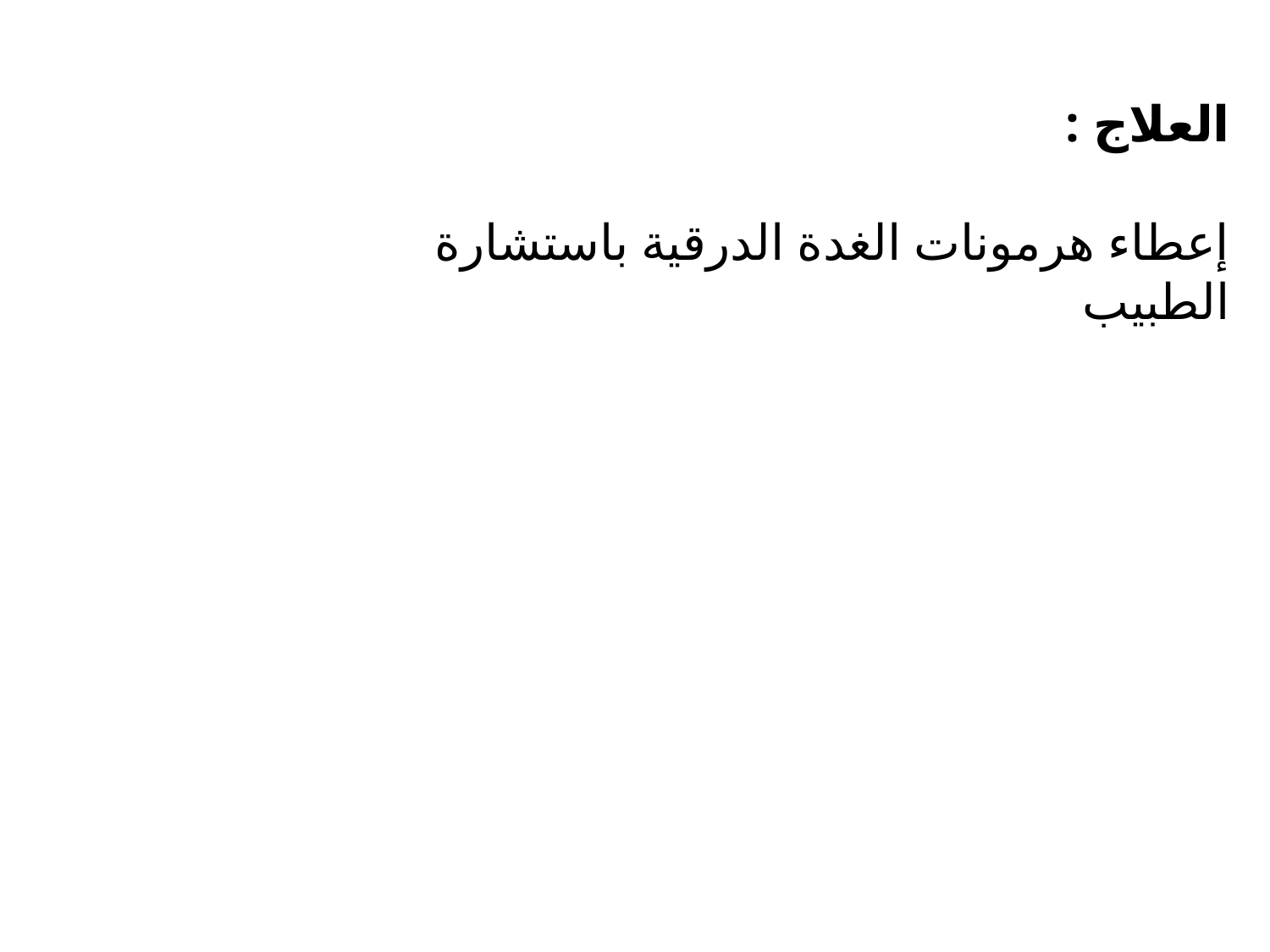

العلاج :

إعطاء هرمونات الغدة الدرقية باستشارة الطبيب